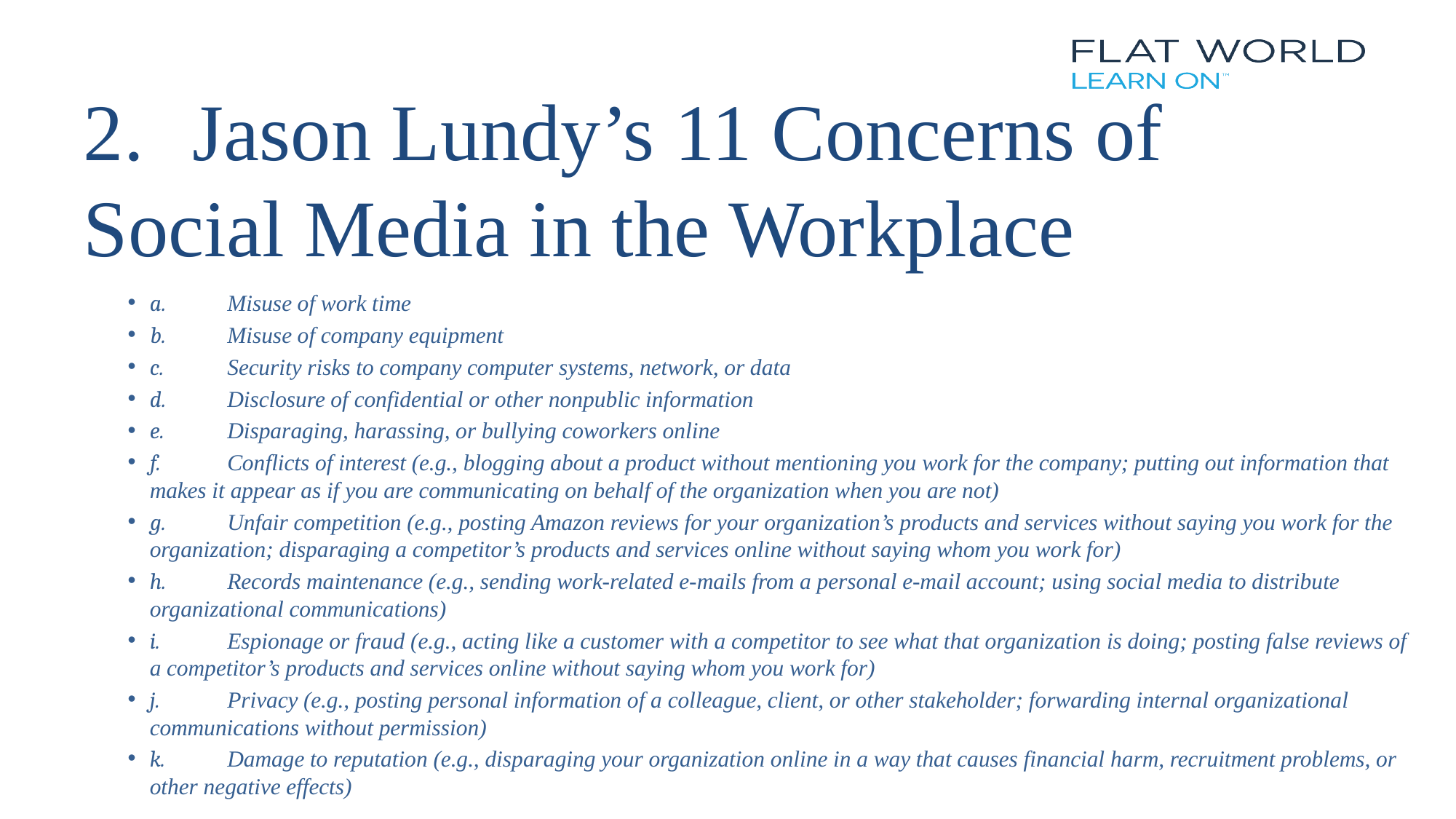

# 2.	Jason Lundy’s 11 Concerns of Social Media in the Workplace
a.	Misuse of work time
b.	Misuse of company equipment
c.	Security risks to company computer systems, network, or data
d.	Disclosure of confidential or other nonpublic information
e.	Disparaging, harassing, or bullying coworkers online
f.	Conflicts of interest (e.g., blogging about a product without mentioning you work for the company; putting out information that makes it appear as if you are communicating on behalf of the organization when you are not)
g.	Unfair competition (e.g., posting Amazon reviews for your organization’s products and services without saying you work for the organization; disparaging a competitor’s products and services online without saying whom you work for)
h.	Records maintenance (e.g., sending work-related e-mails from a personal e-mail account; using social media to distribute organizational communications)
i.	Espionage or fraud (e.g., acting like a customer with a competitor to see what that organization is doing; posting false reviews of a competitor’s products and services online without saying whom you work for)
j.	Privacy (e.g., posting personal information of a colleague, client, or other stakeholder; forwarding internal organizational communications without permission)
k.	Damage to reputation (e.g., disparaging your organization online in a way that causes financial harm, recruitment problems, or other negative effects)